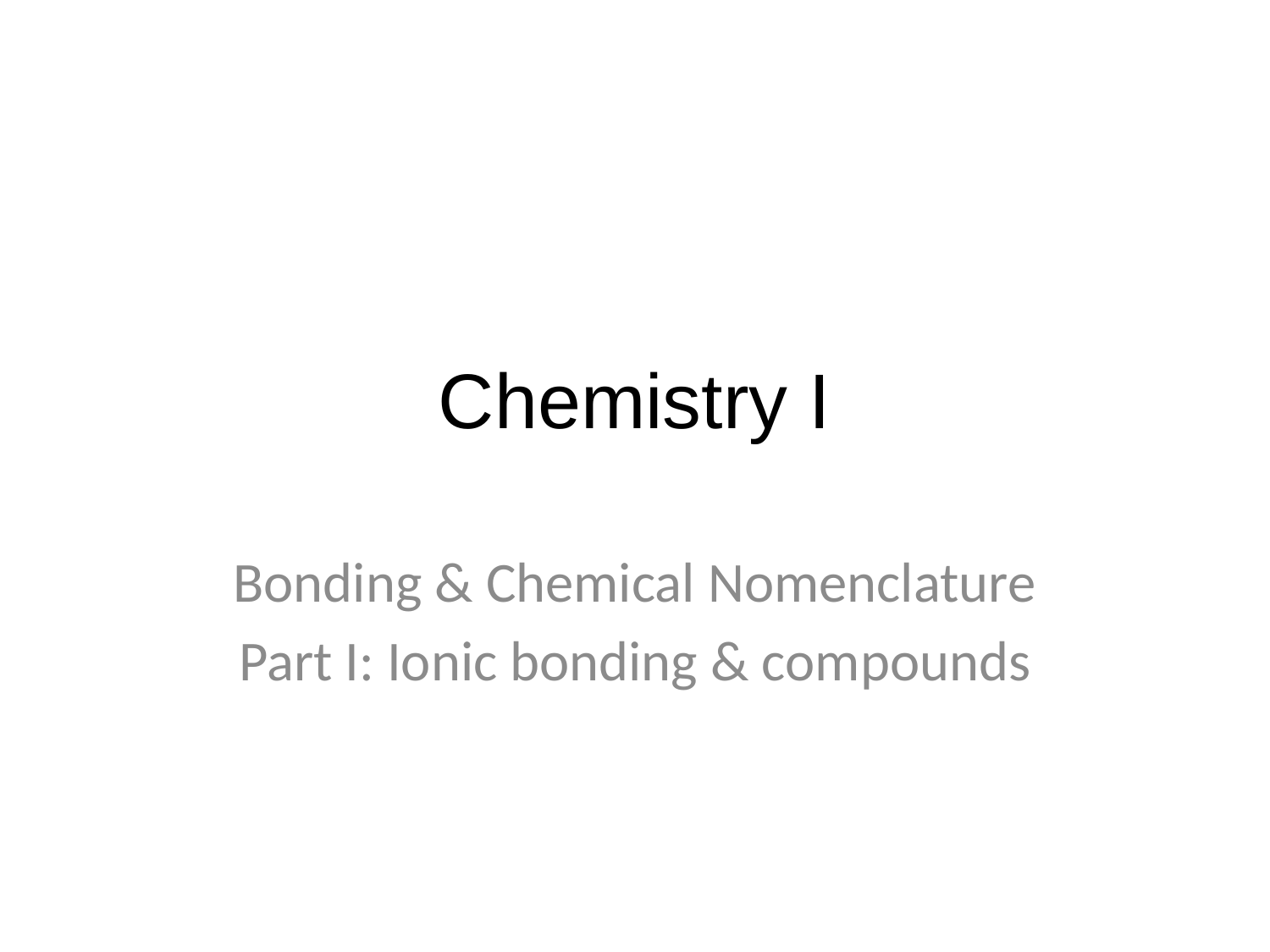

# Chemistry I
Bonding & Chemical Nomenclature
Part I: Ionic bonding & compounds